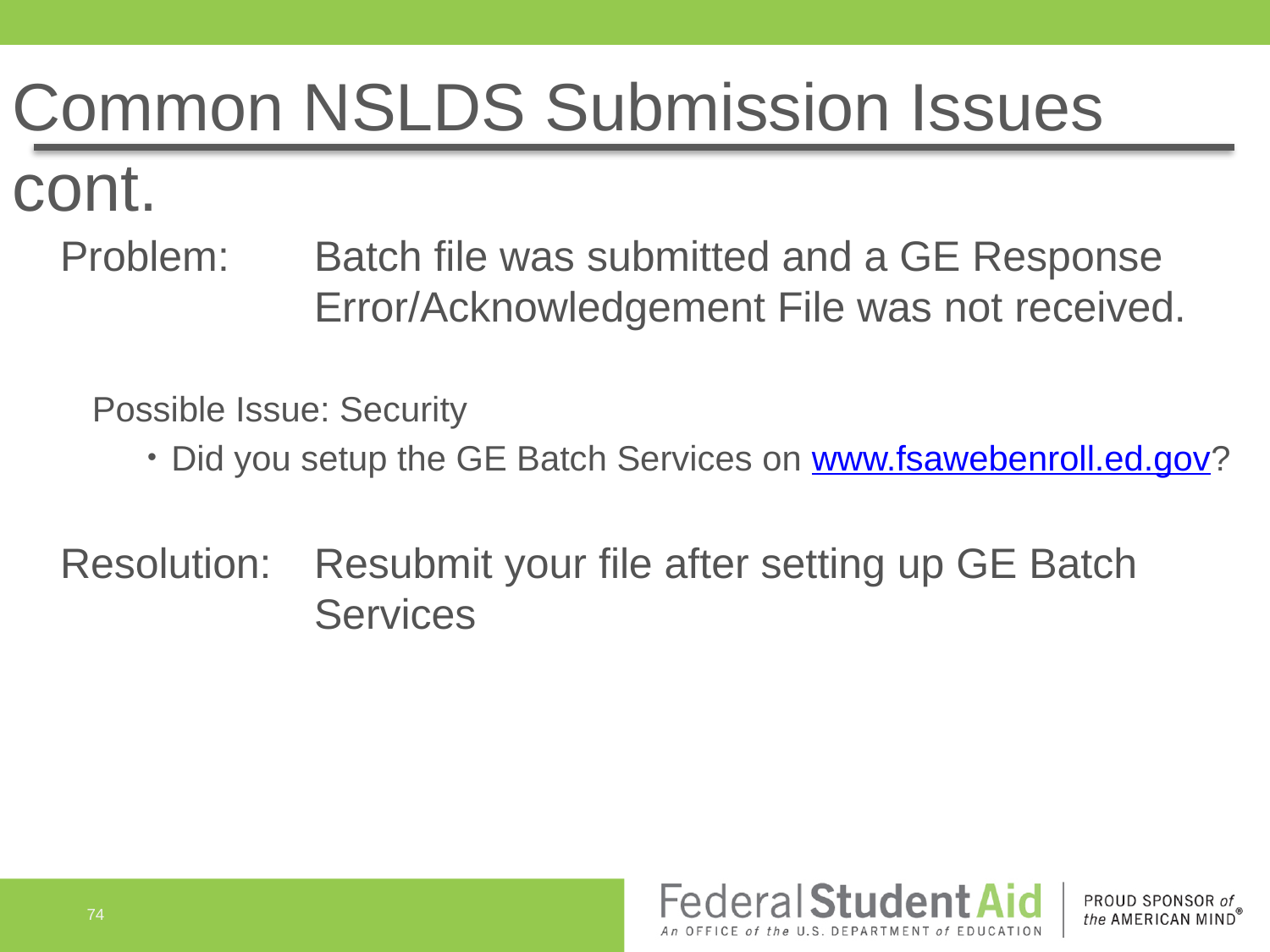

# Common NSLDS Submission Issues cont.
Problem:  	Batch file was submitted and a GE Response Error/Acknowledgement File was not received.

Possible Issue: Security
Did you setup the GE Batch Services on www.fsawebenroll.ed.gov?

Resolution:	Resubmit your file after setting up GE Batch Services

74